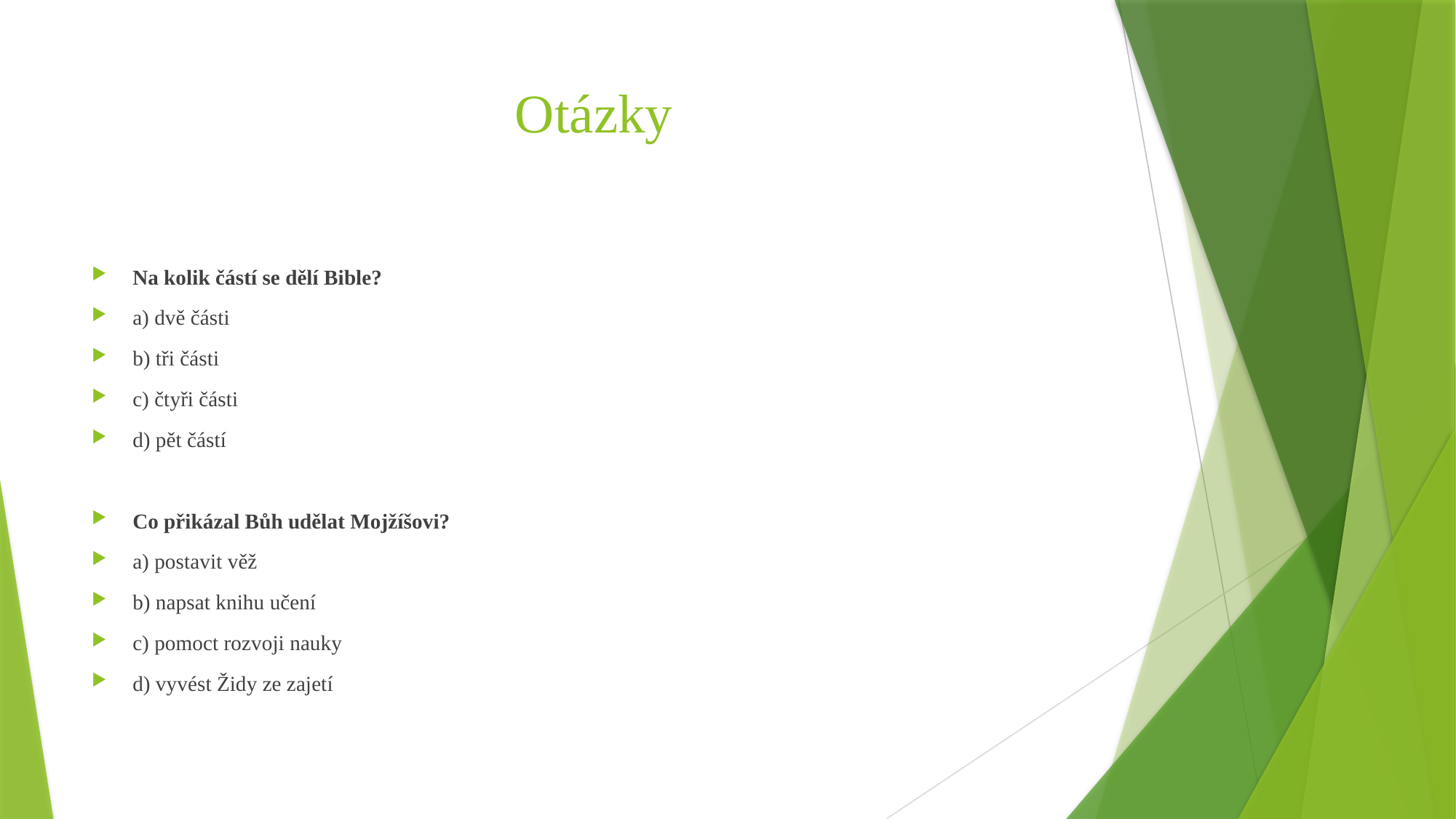

# Otázky
Na kolik částí se dělí Bible?
a) dvě části
b) tři části
c) čtyři části
d) pět částí

Co přikázal Bůh udělat Mojžíšovi?
a) postavit věž
b) napsat knihu učení
c) pomoct rozvoji nauky
d) vyvést Židy ze zajetí